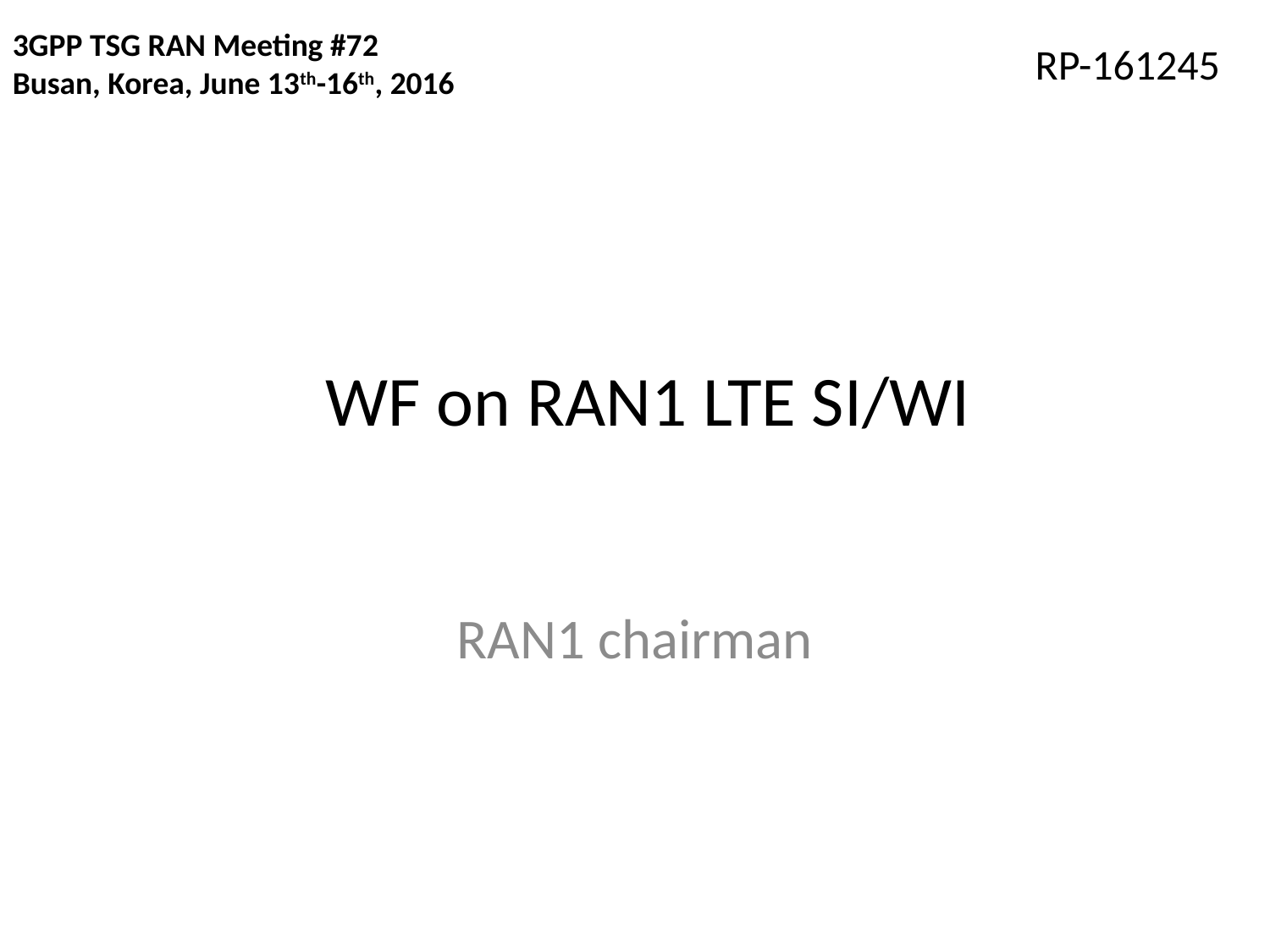

3GPP TSG RAN Meeting #72
Busan, Korea, June 13th-16th, 2016
RP-161245
# WF on RAN1 LTE SI/WI
RAN1 chairman